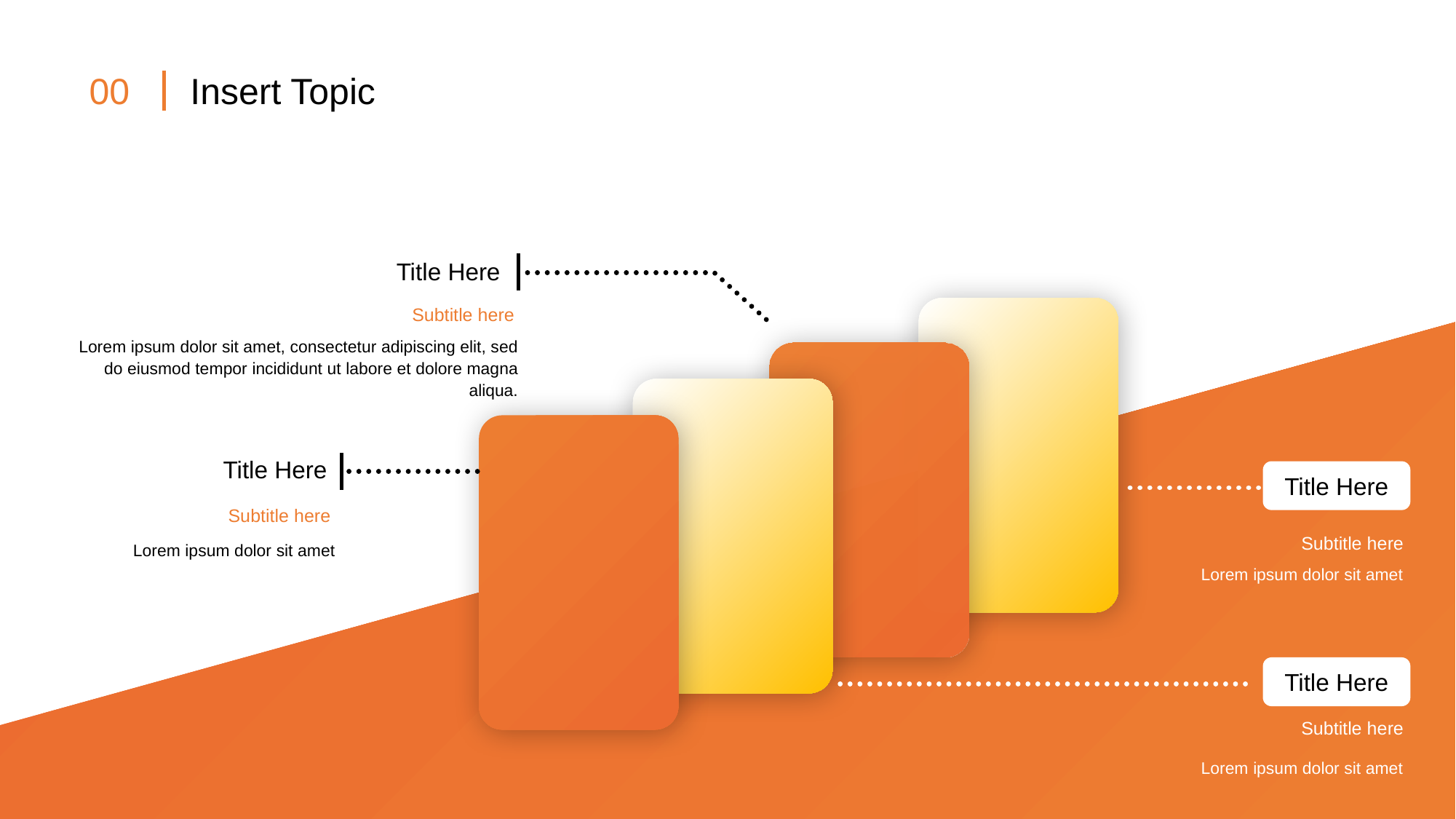

00
Insert Topic

Title Here
Subtitle here

Lorem ipsum dolor sit amet, consectetur adipiscing elit, sed do eiusmod tempor incididunt ut labore et dolore magna aliqua.

Title Here

Title Here
Subtitle here
Subtitle here
Lorem ipsum dolor sit amet
Lorem ipsum dolor sit amet

Title Here
Subtitle here
Lorem ipsum dolor sit amet